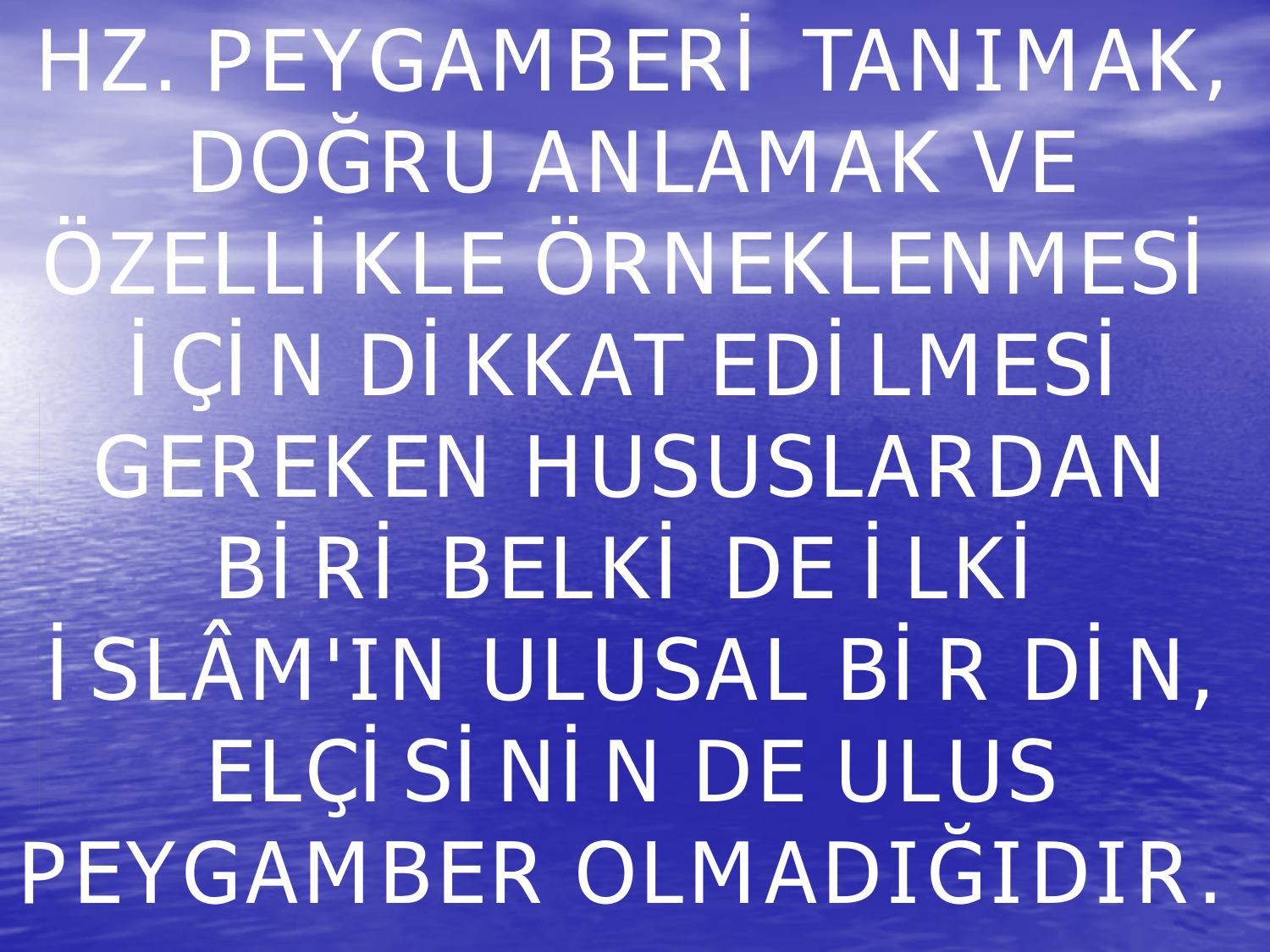

HZ. PEYGAMBERİ TANIMAK, DOĞRU ANLAMAK VE ÖZELLİKLE ÖRNEKLENMESİ İÇİN DİKKAT EDİLMESİ GEREKEN HUSUSLARDAN BİRİ BELKİ DE İLKİ İSLÂM'IN ULUSAL BİR DİN, ELÇİSİNİN DE ULUS PEYGAMBER OLMADIĞIDIR.
#